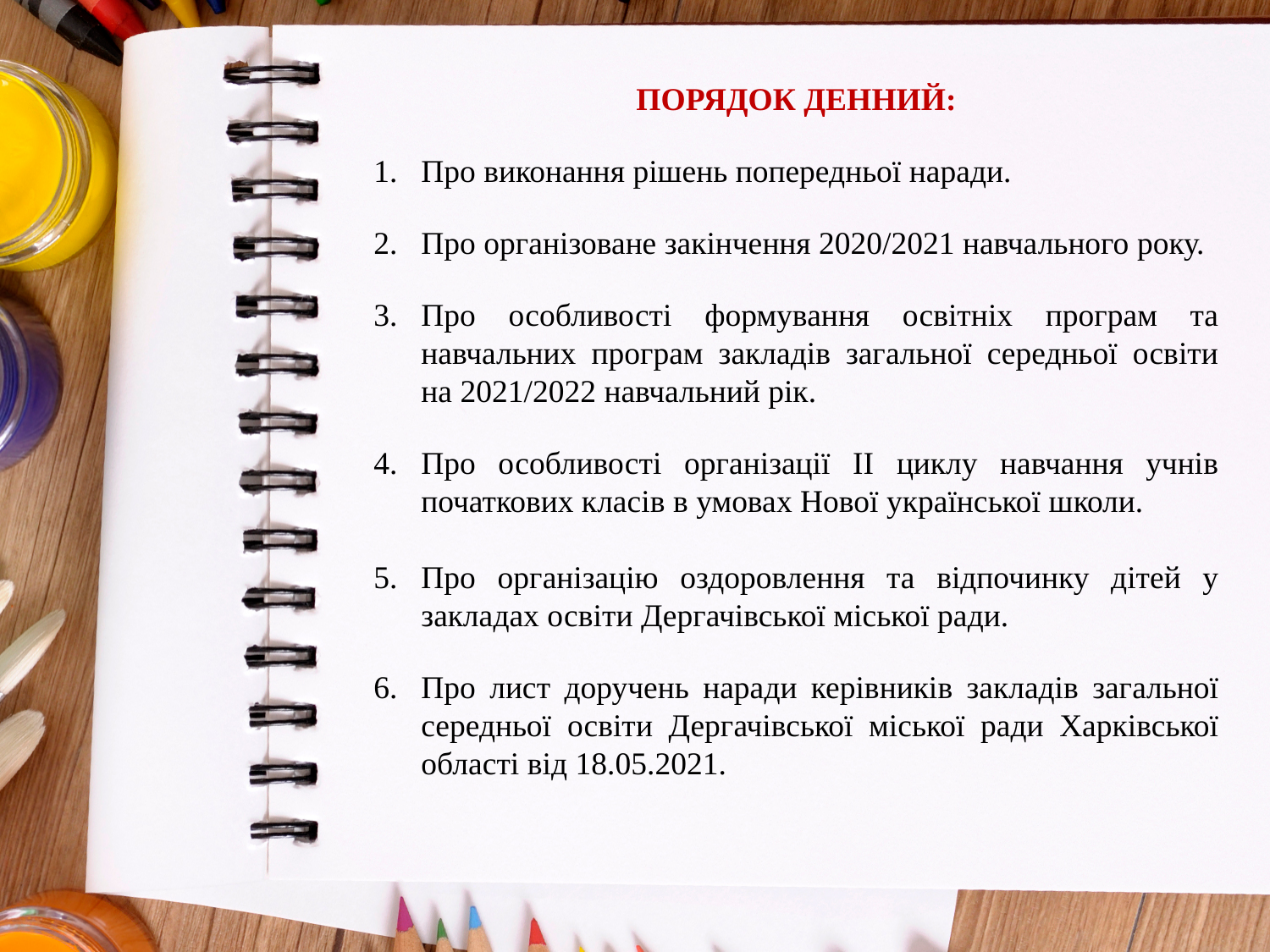

ПОРЯДОК ДЕННИЙ:

Про виконання рішень попередньої наради.

Про організоване закінчення 2020/2021 навчального року.

Про особливості формування освітніх програм та навчальних програм закладів загальної середньої освіти на 2021/2022 навчальний рік.

Про особливості організації ІІ циклу навчання учнів початкових класів в умовах Нової української школи.

Про організацію оздоровлення та відпочинку дітей у закладах освіти Дергачівської міської ради.

Про лист доручень наради керівників закладів загальної середньої освіти Дергачівської міської ради Харківської області від 18.05.2021.